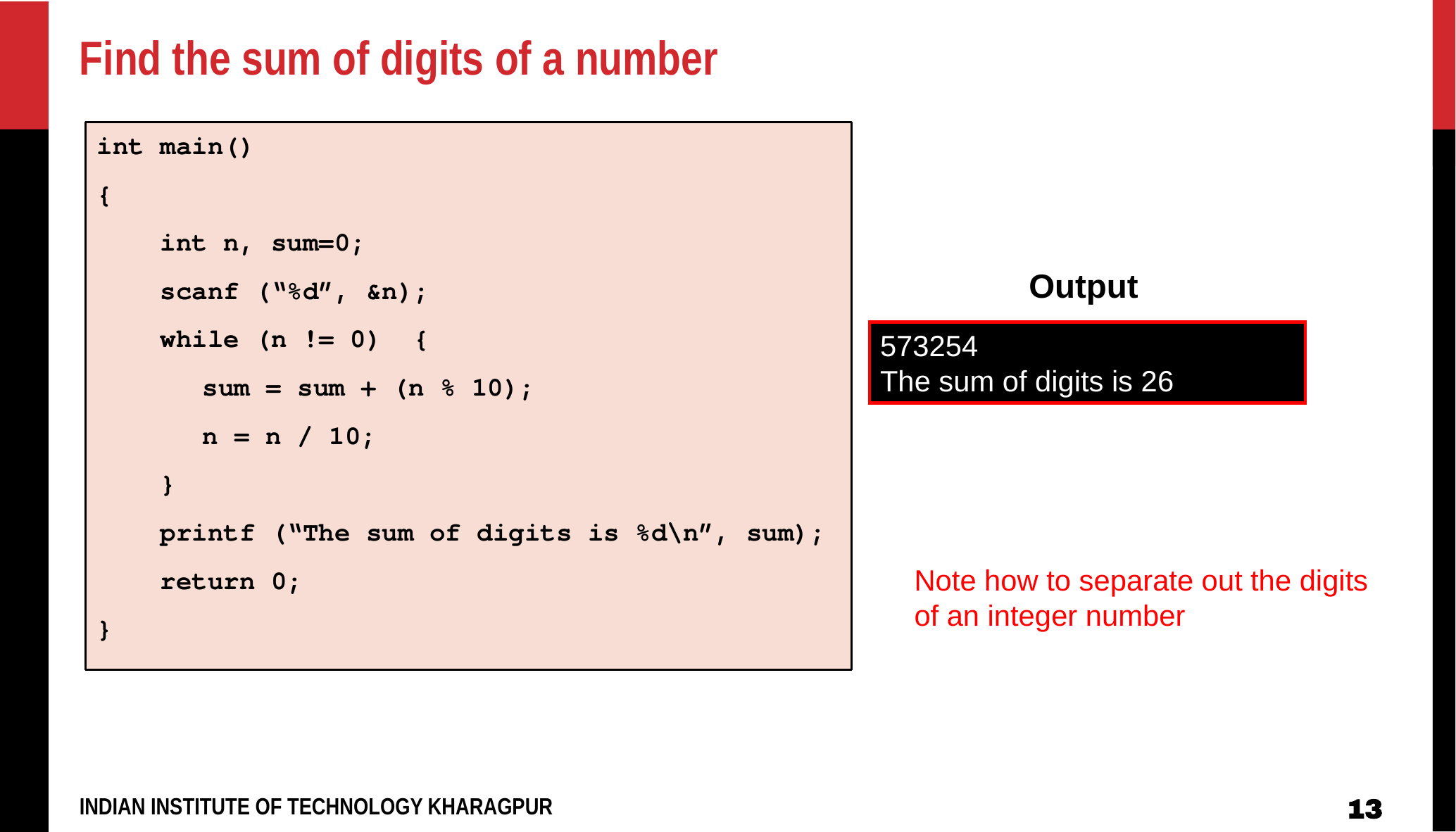

# Find the sum of digits of a number
int main()
{
    int n, sum=0;
    scanf (“%d”, &n);
    while (n != 0)  {
sum = sum + (n % 10);
n = n / 10;
    }
    printf (“The sum of digits is %d\n”, sum);
    return 0;
}
Output
573254
The sum of digits is 26
Note how to separate out the digits of an integer number
13
INDIAN INSTITUTE OF TECHNOLOGY KHARAGPUR